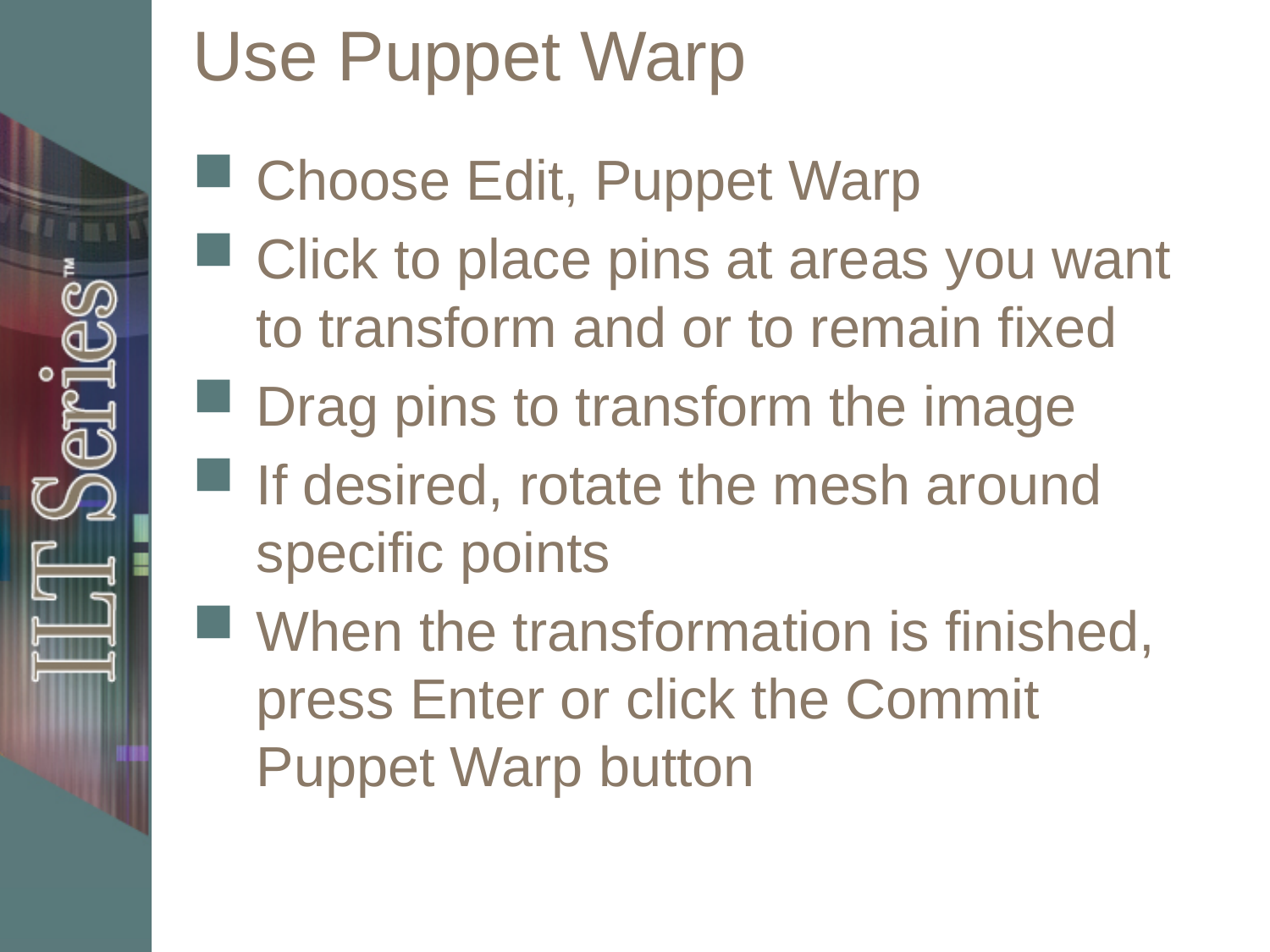

# Use Puppet Warp
Choose Edit, Puppet Warp
Click to place pins at areas you want to transform and or to remain fixed
Drag pins to transform the image
If desired, rotate the mesh around specific points
When the transformation is finished, press Enter or click the Commit Puppet Warp button